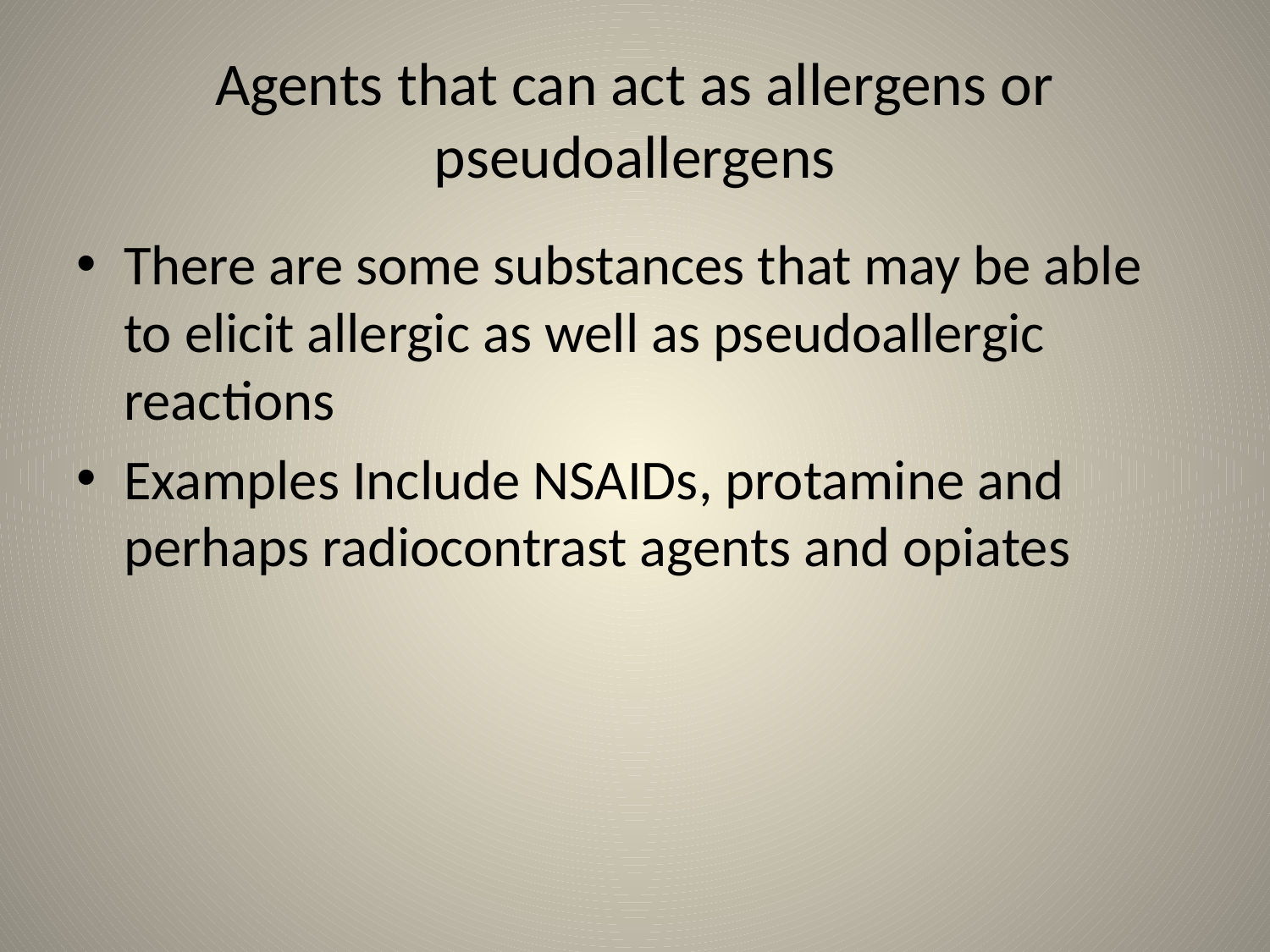

# Agents that can act as allergens or pseudoallergens
There are some substances that may be able to elicit allergic as well as pseudoallergic reactions
Examples Include NSAIDs, protamine and perhaps radiocontrast agents and opiates